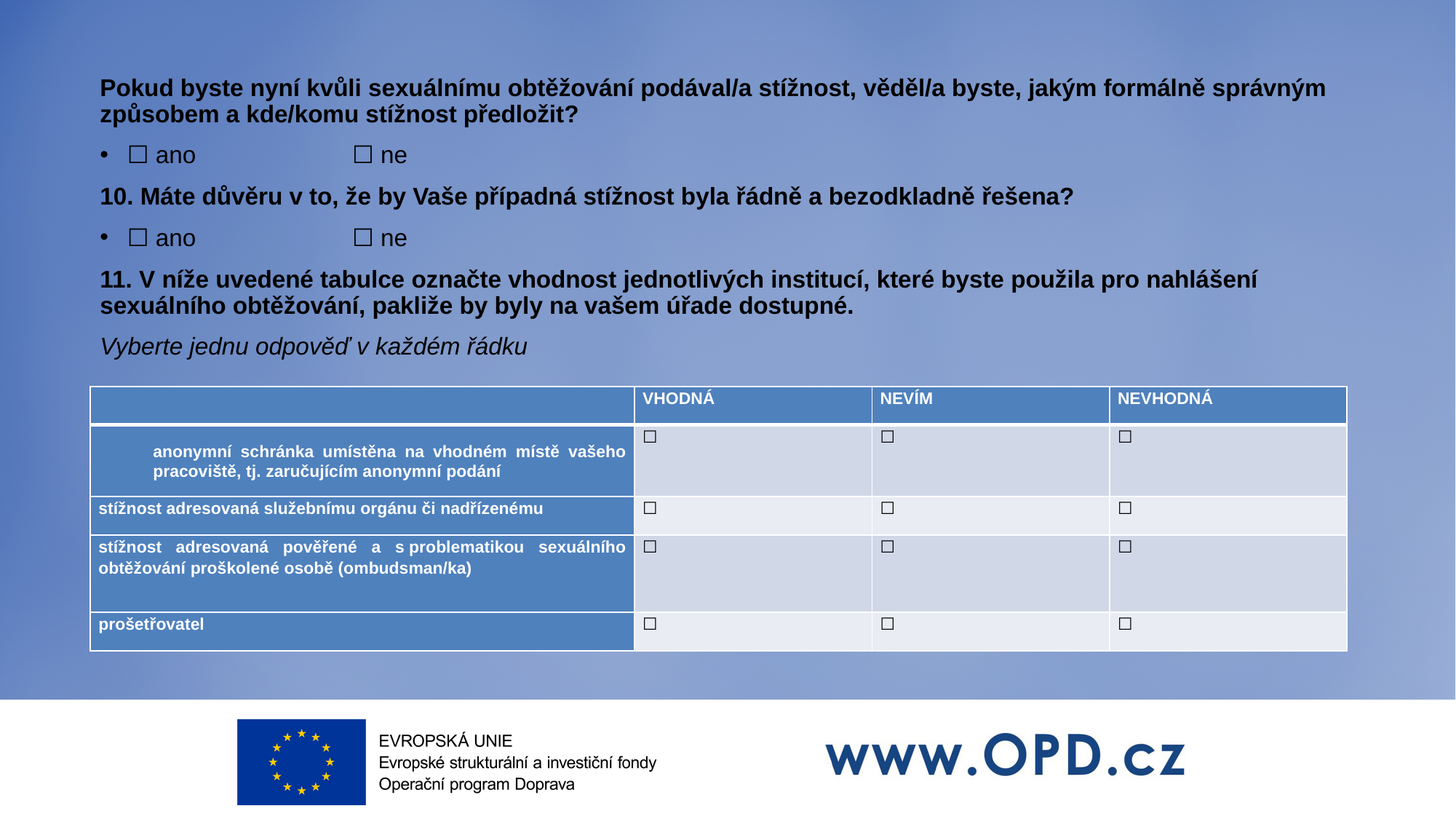

# Pokud byste nyní kvůli sexuálnímu obtěžování podával/a stížnost, věděl/a byste, jakým formálně správným způsobem a kde/komu stížnost předložit?
☐ ano		 ☐ ne
10. Máte důvěru v to, že by Vaše případná stížnost byla řádně a bezodkladně řešena?
☐ ano		 ☐ ne
11. V níže uvedené tabulce označte vhodnost jednotlivých institucí, které byste použila pro nahlášení sexuálního obtěžování, pakliže by byly na vašem úřade dostupné.
Vyberte jednu odpověď v každém řádku
|  | VHODNÁ | NEVÍM | NEVHODNÁ |
| --- | --- | --- | --- |
| anonymní schránka umístěna na vhodném místě vašeho pracoviště, tj. zaručujícím anonymní podání | ☐ | ☐ | ☐ |
| stížnost adresovaná služebnímu orgánu či nadřízenému | ☐ | ☐ | ☐ |
| stížnost adresovaná pověřené a s problematikou sexuálního obtěžování proškolené osobě (ombudsman/ka) | ☐ | ☐ | ☐ |
| prošetřovatel | ☐ | ☐ | ☐ |